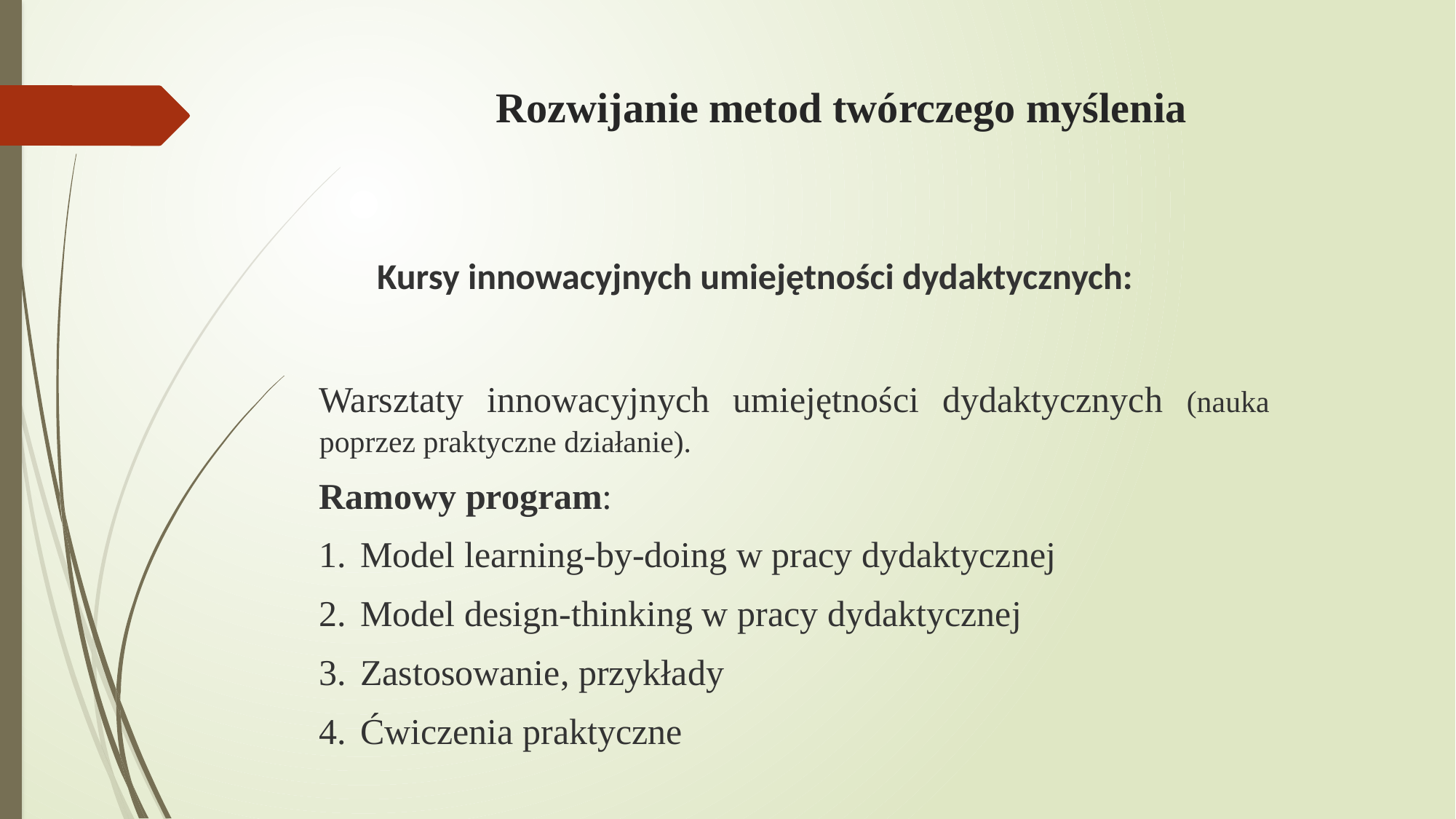

# Rozwijanie metod twórczego myślenia
Kursy innowacyjnych umiejętności dydaktycznych:
Warsztaty innowacyjnych umiejętności dydaktycznych (nauka poprzez praktyczne działanie).
Ramowy program:
Model learning-by-doing w pracy dydaktycznej
Model design-thinking w pracy dydaktycznej
Zastosowanie, przykłady
Ćwiczenia praktyczne